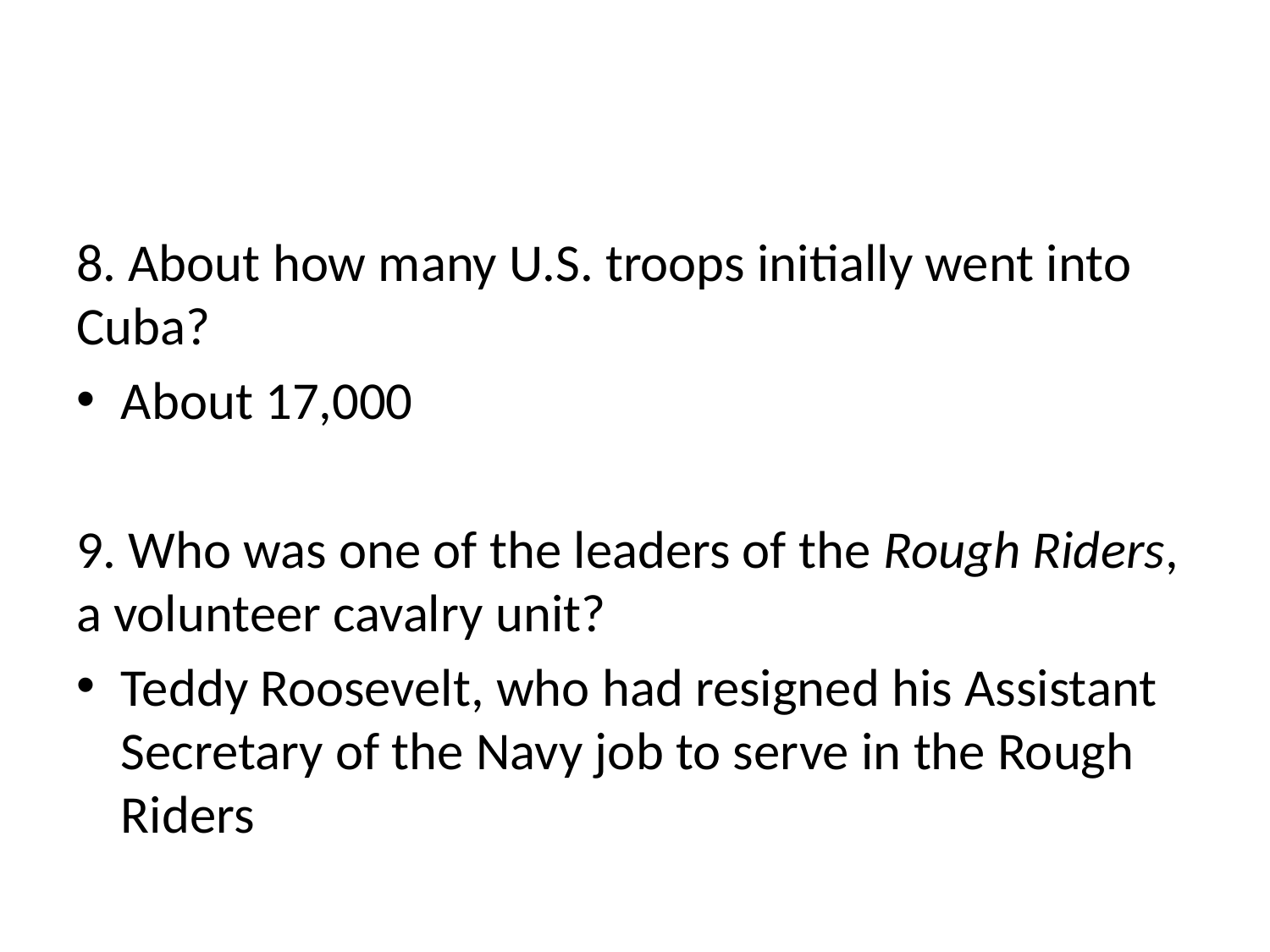

#
8. About how many U.S. troops initially went into Cuba?
About 17,000

9. Who was one of the leaders of the Rough Riders, a volunteer cavalry unit?
Teddy Roosevelt, who had resigned his Assistant Secretary of the Navy job to serve in the Rough Riders